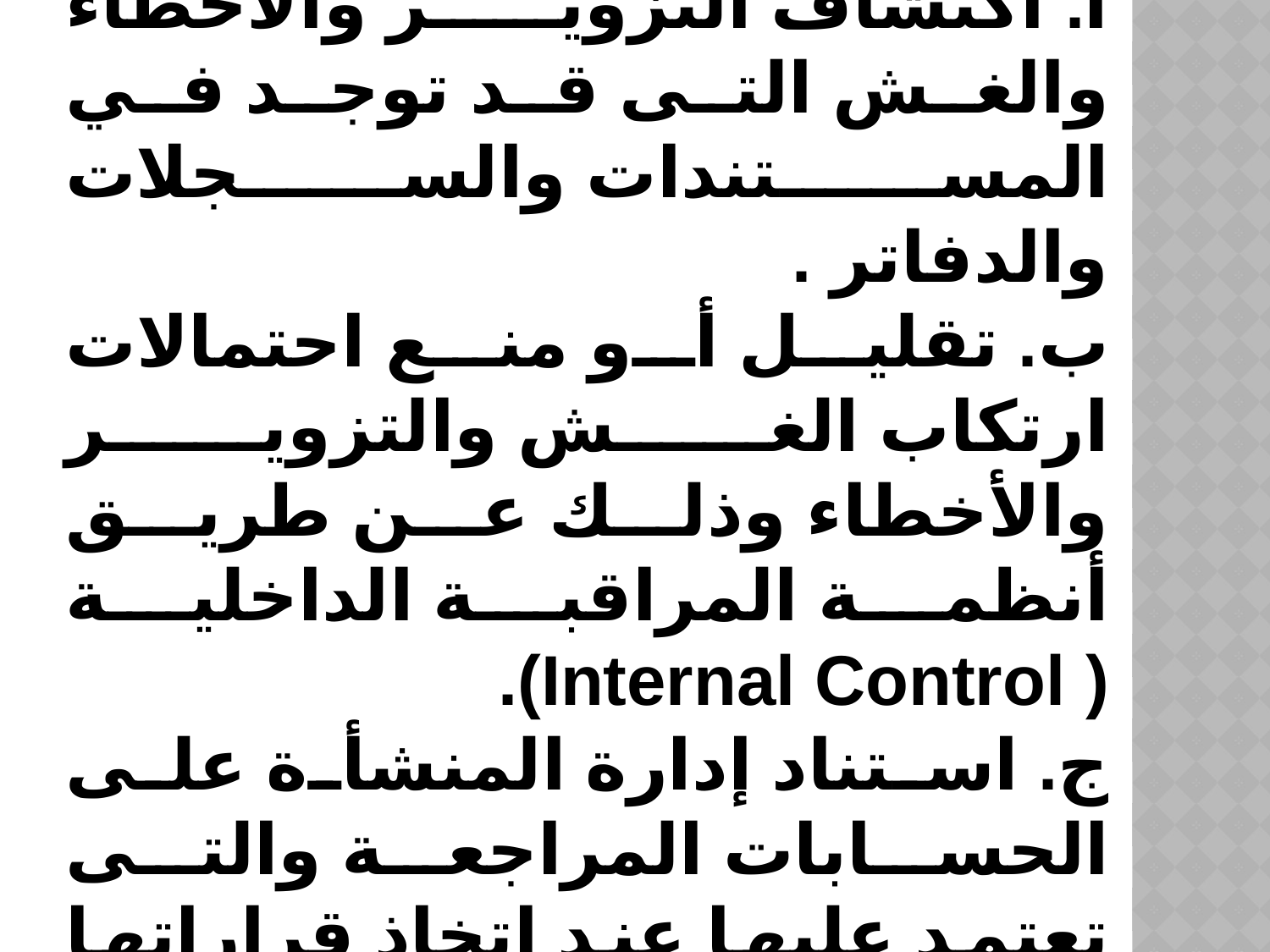

2-الأهداف الثانوية
أ. أكتشاف التزوير والأخطاء والغش التى قد توجد في المستندات والسجلات والدفاتر .
ب. تقليل أو منع احتمالات ارتكاب الغش والتزوير والأخطاء وذلك عن طريق أنظمة المراقبة الداخلية ( Internal Control).
ج. استناد إدارة المنشأة على الحسابات المراجعة والتى تعتمد عليها عند اتخاذ قراراتها كالبنوك وحملة الأسهم والدائنين وغيرهم .